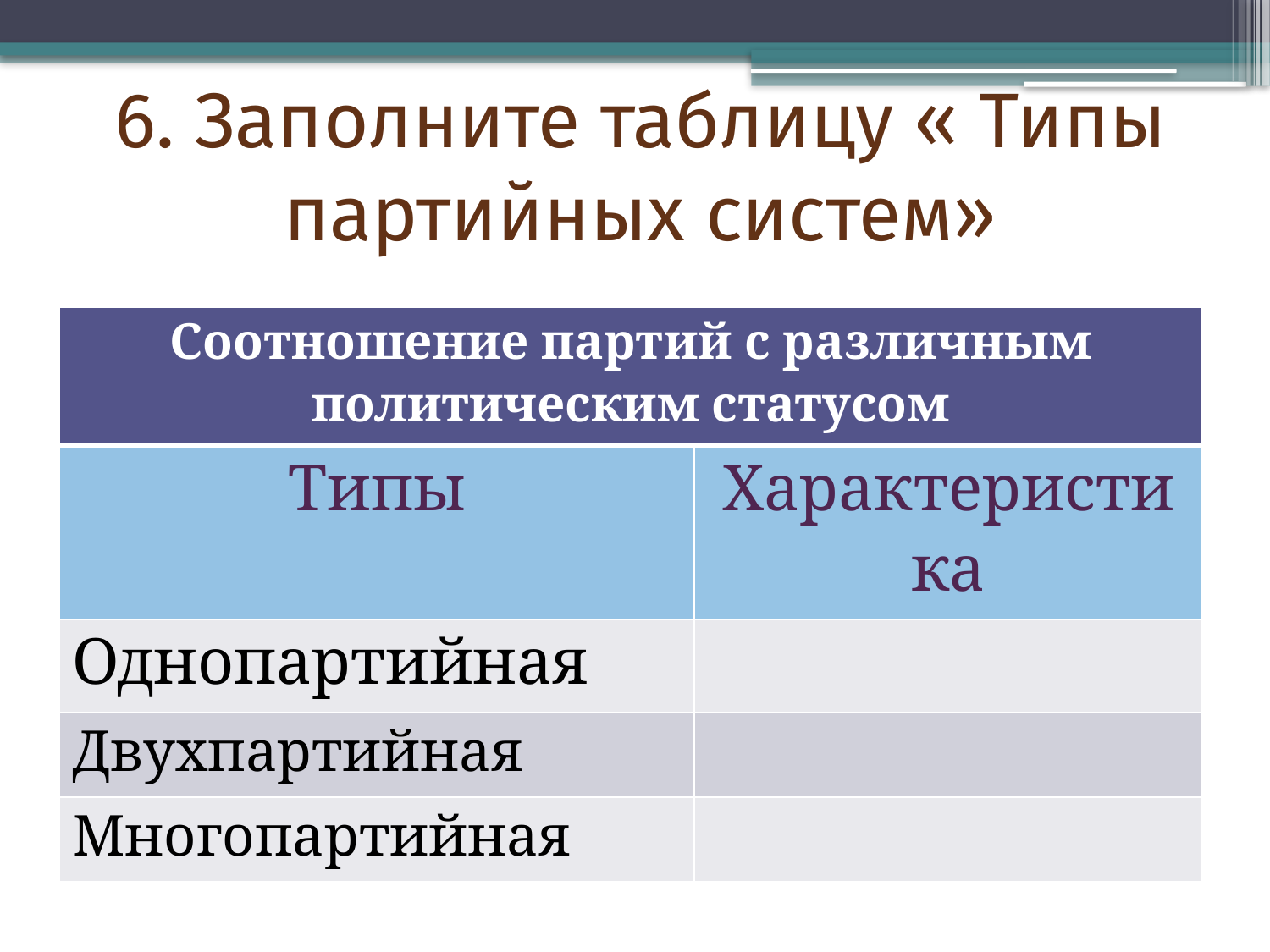

# 6. Заполните таблицу « Типы партийных систем»
| Соотношение партий с различным политическим статусом |  |
| --- | --- |
| Типы | Характеристика |
| Однопартийная |  |
| Двухпартийная |  |
| Многопартийная |  |